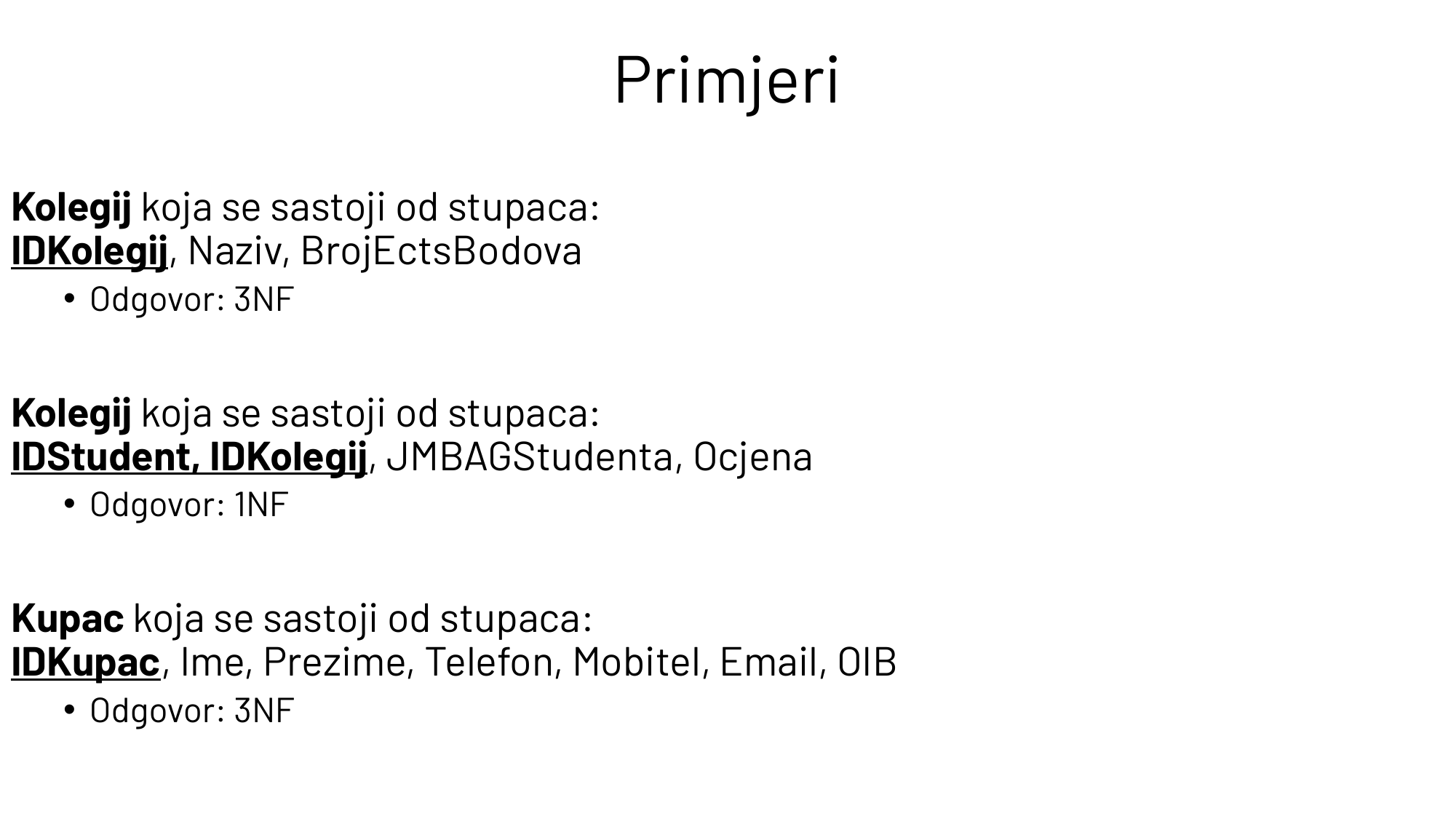

# Primjeri
Kolegij koja se sastoji od stupaca:
IDKolegij, Naziv, BrojEctsBodova
Odgovor: 3NF

Kolegij koja se sastoji od stupaca:
IDStudent, IDKolegij, JMBAGStudenta, Ocjena
Odgovor: 1NF

Kupac koja se sastoji od stupaca:
IDKupac, Ime, Prezime, Telefon, Mobitel, Email, OIB
Odgovor: 3NF